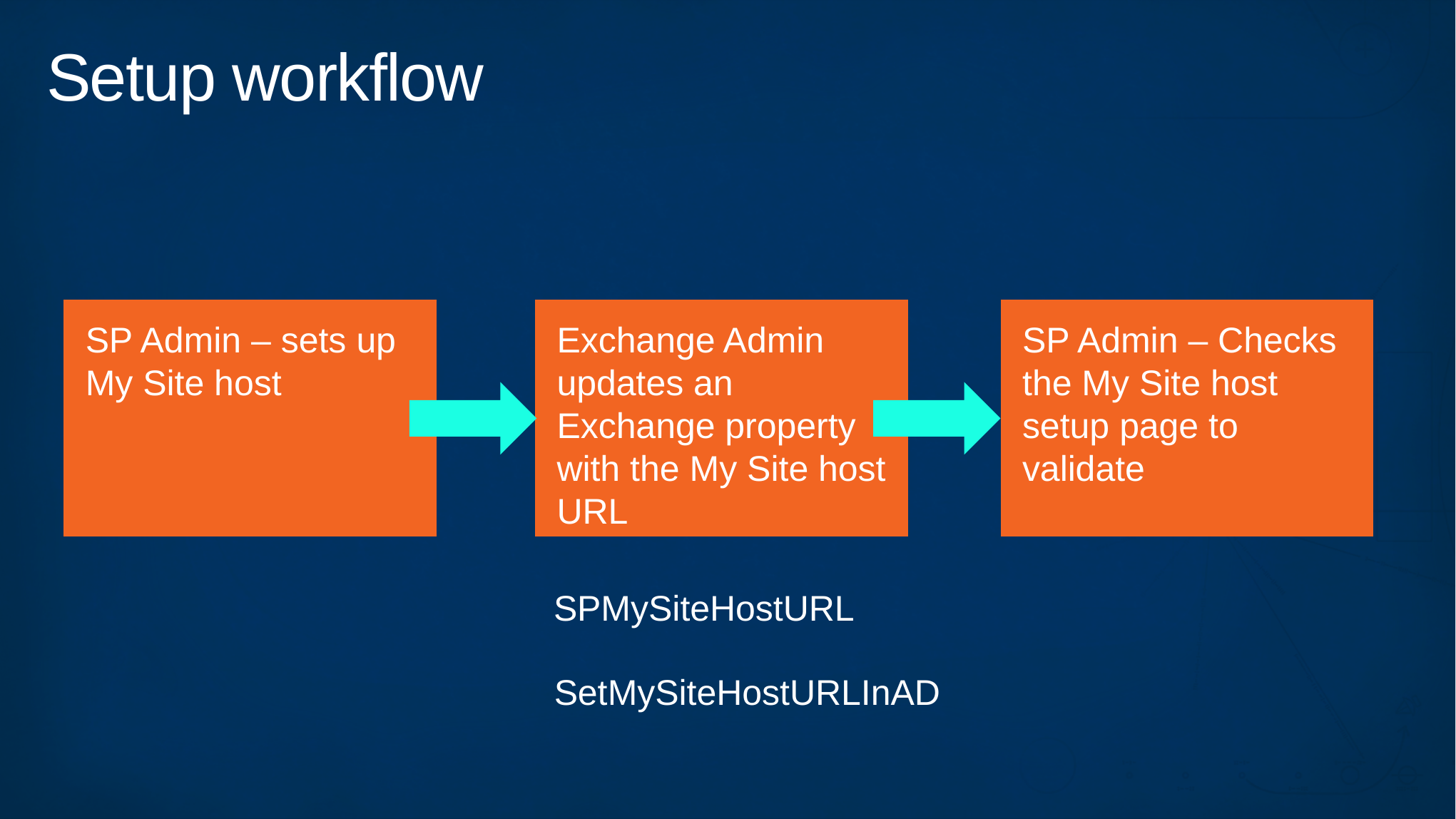

# Setup workflow
SP Admin – sets up My Site host
Exchange Admin updates an Exchange property with the My Site host URL
SP Admin – Checks the My Site host setup page to validate

SPMySiteHostURL
SetMySiteHostURLInAD